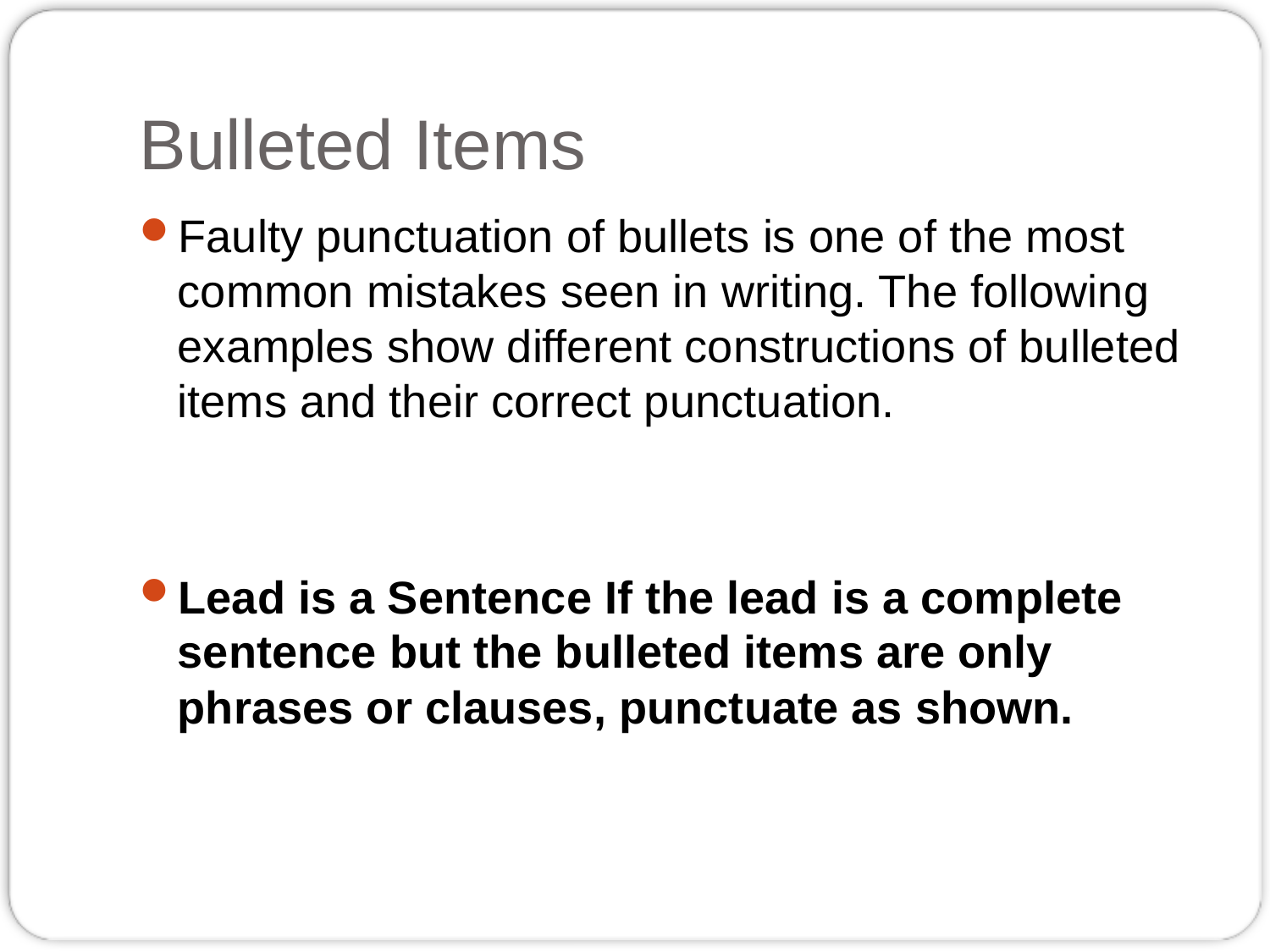

# Bulleted Items
Faulty punctuation of bullets is one of the most common mistakes seen in writing. The following examples show different constructions of bulleted items and their correct punctuation.

Lead is a Sentence If the lead is a complete sentence but the bulleted items are only phrases or clauses, punctuate as shown.